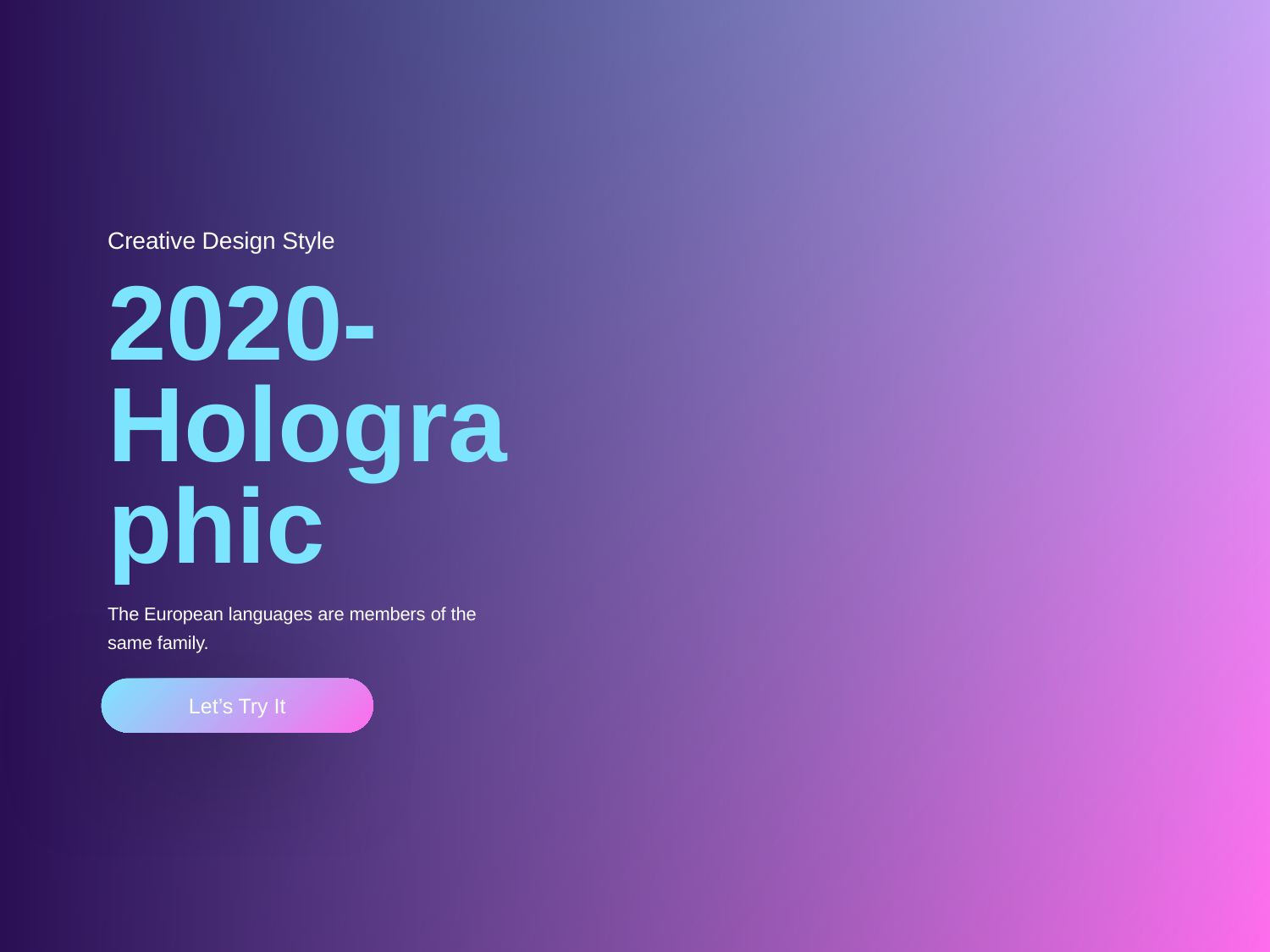

Creative Design Style
2020-
Holographic

The European languages are members of the same family.

Let’s Try It